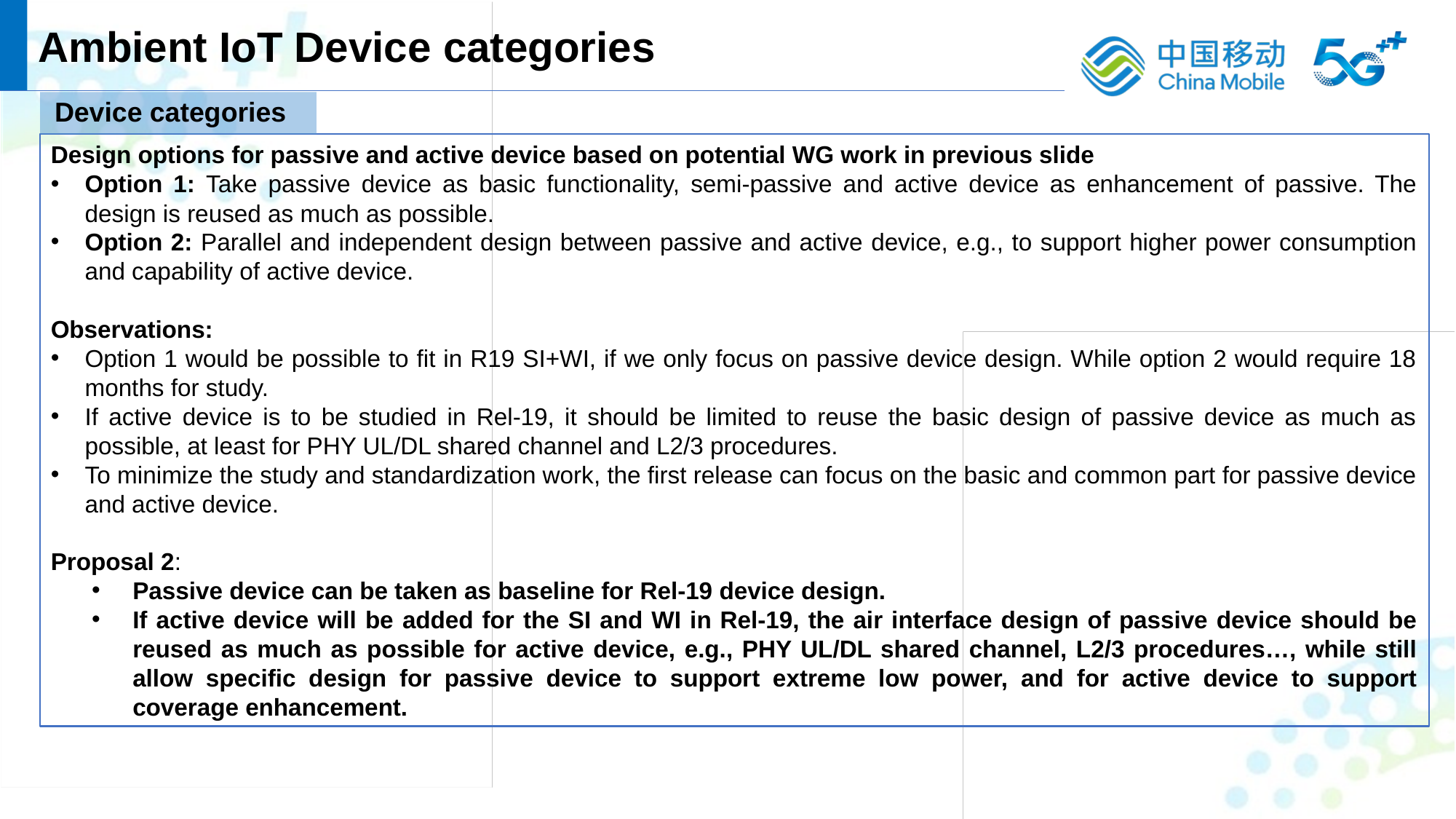

Ambient IoT Device categories
Device categories

Design options for passive and active device based on potential WG work in previous slide
Option 1: Take passive device as basic functionality, semi-passive and active device as enhancement of passive. The design is reused as much as possible.
Option 2: Parallel and independent design between passive and active device, e.g., to support higher power consumption and capability of active device.

Observations:
Option 1 would be possible to fit in R19 SI+WI, if we only focus on passive device design. While option 2 would require 18 months for study.
If active device is to be studied in Rel-19, it should be limited to reuse the basic design of passive device as much as possible, at least for PHY UL/DL shared channel and L2/3 procedures.
To minimize the study and standardization work, the first release can focus on the basic and common part for passive device and active device.

Proposal 2:
Passive device can be taken as baseline for Rel-19 device design.
If active device will be added for the SI and WI in Rel-19, the air interface design of passive device should be reused as much as possible for active device, e.g., PHY UL/DL shared channel, L2/3 procedures…, while still allow specific design for passive device to support extreme low power, and for active device to support coverage enhancement.